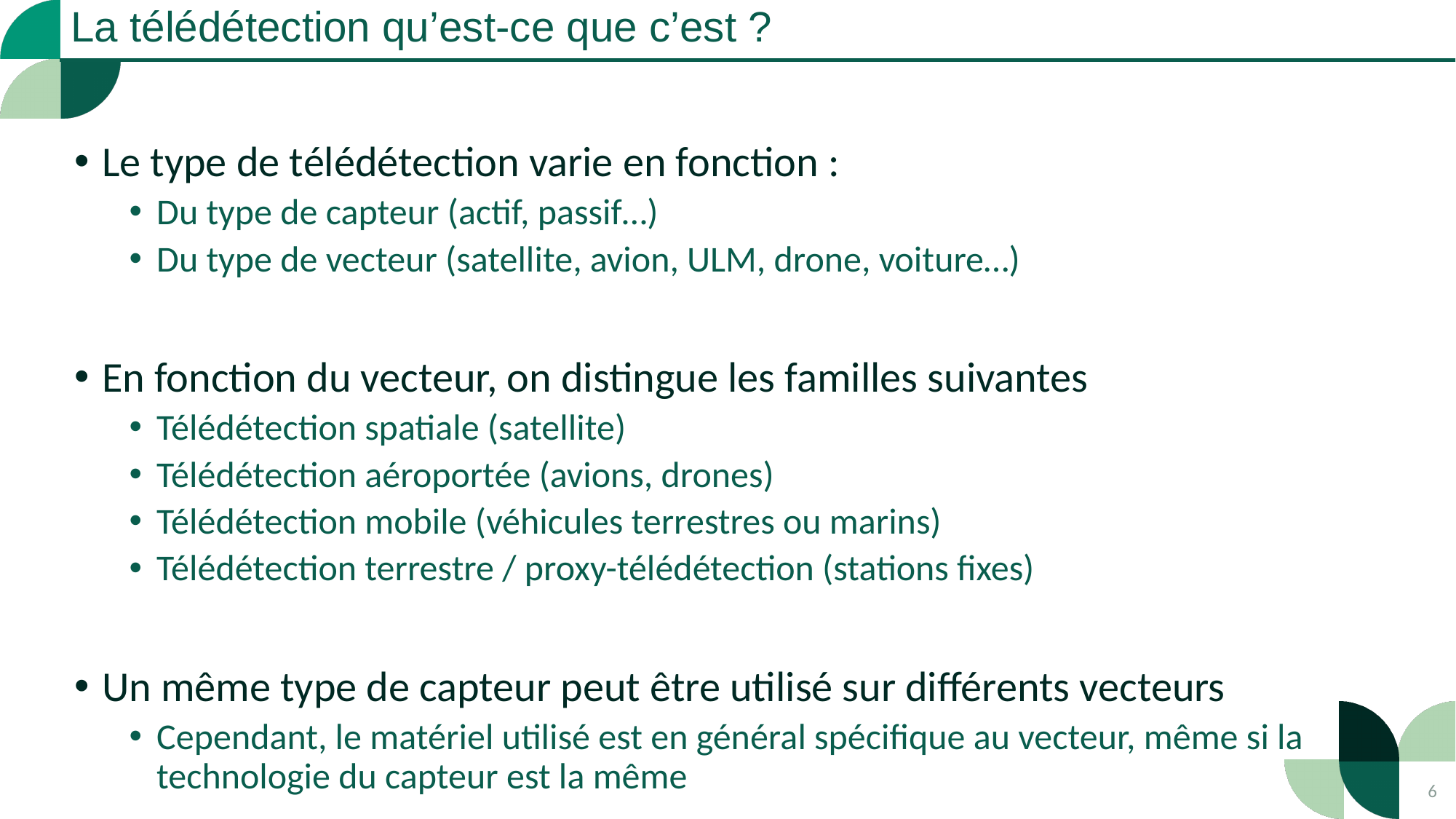

La télédétection qu’est-ce que c’est ?
Le type de télédétection varie en fonction :
Du type de capteur (actif, passif…)
Du type de vecteur (satellite, avion, ULM, drone, voiture…)

En fonction du vecteur, on distingue les familles suivantes
Télédétection spatiale (satellite)
Télédétection aéroportée (avions, drones)
Télédétection mobile (véhicules terrestres ou marins)
Télédétection terrestre / proxy-télédétection (stations fixes)

Un même type de capteur peut être utilisé sur différents vecteurs
Cependant, le matériel utilisé est en général spécifique au vecteur, même si la technologie du capteur est la même

6